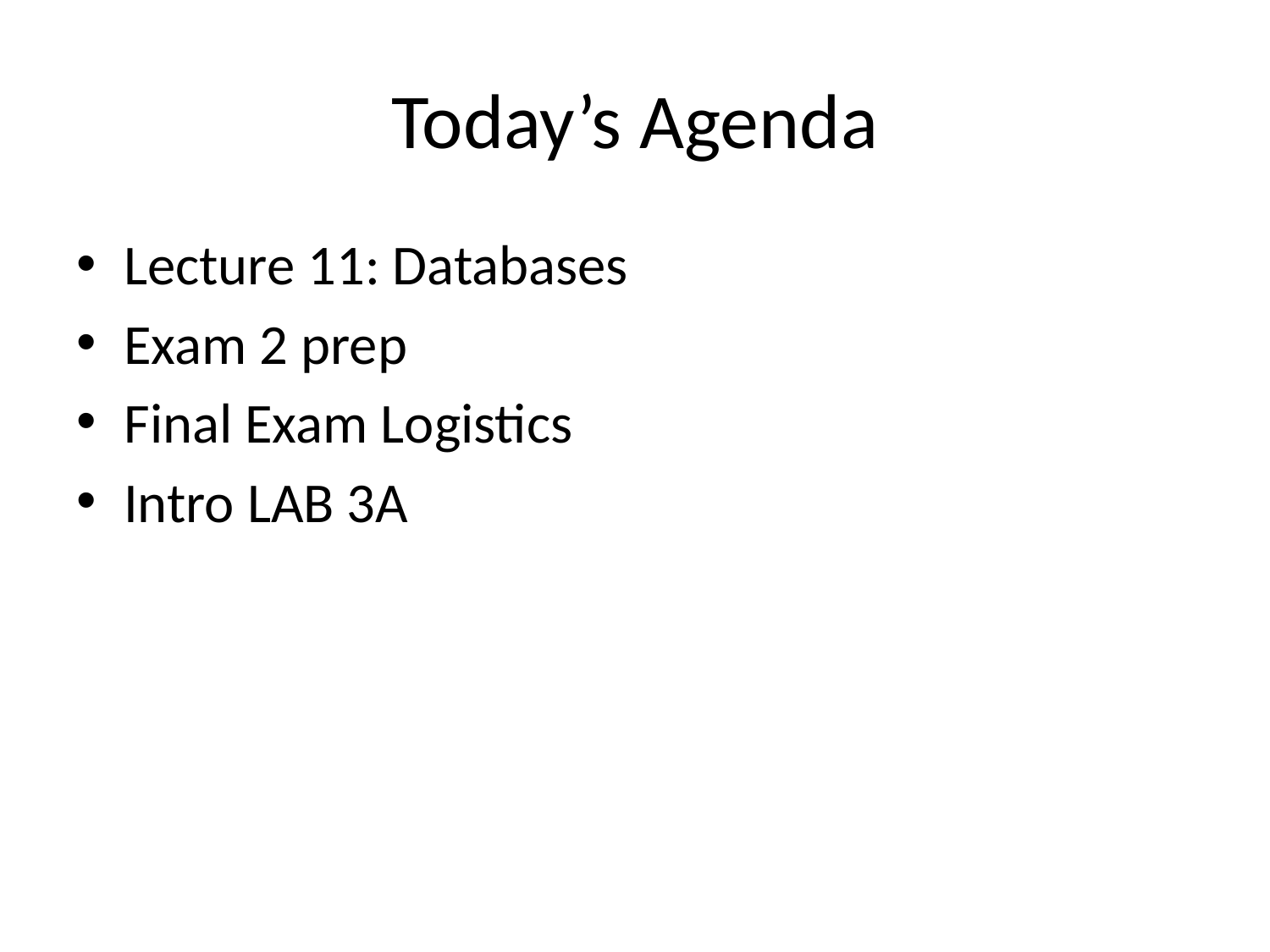

# Today’s Agenda
Lecture 11: Databases
Exam 2 prep
Final Exam Logistics
Intro LAB 3A